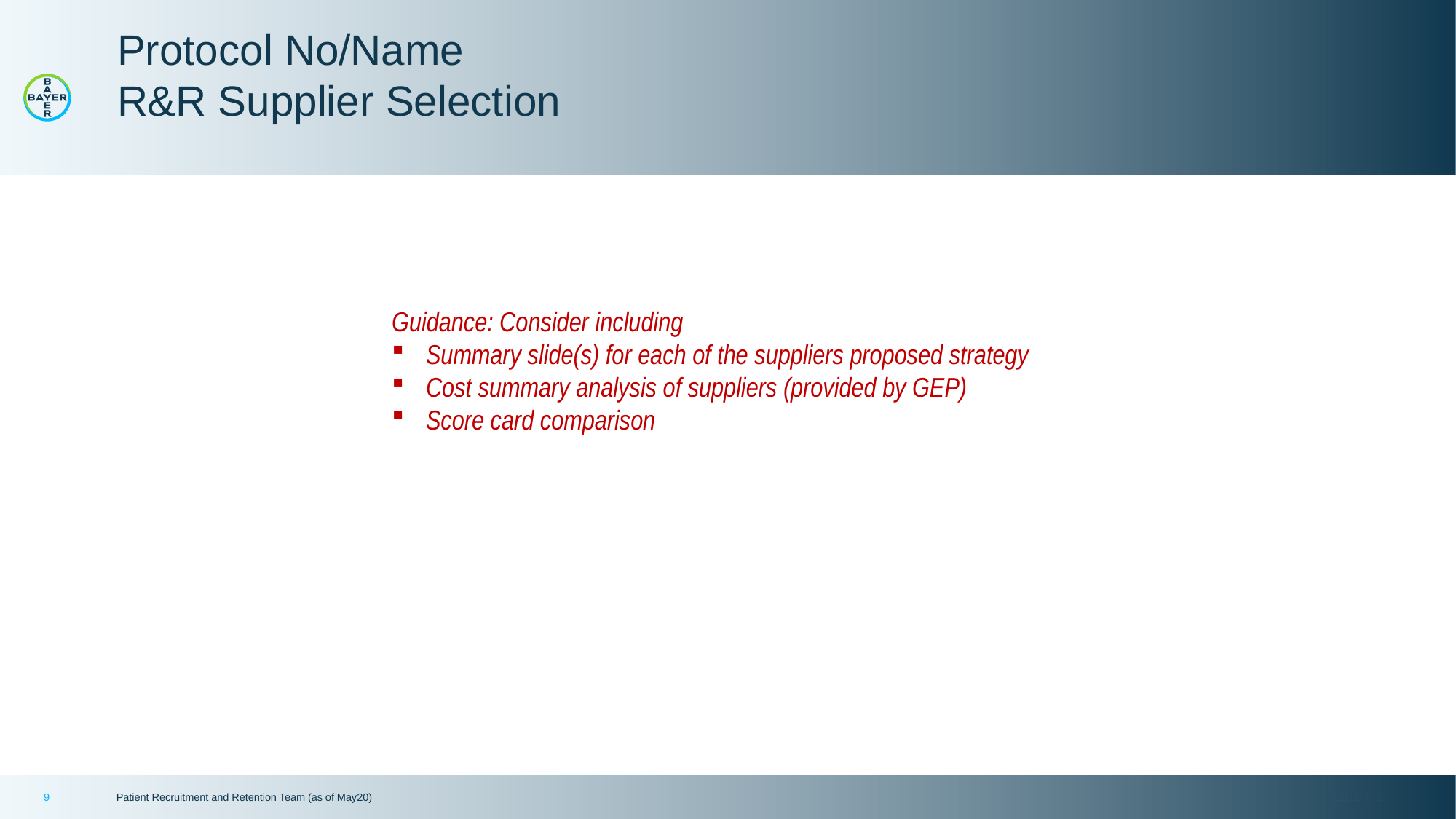

# Protocol No/Name R&R Supplier Selection

Guidance: Consider including
Summary slide(s) for each of the suppliers proposed strategy
Cost summary analysis of suppliers (provided by GEP)
Score card comparison
9
Patient Recruitment and Retention Team (as of May20)
12/12/2022